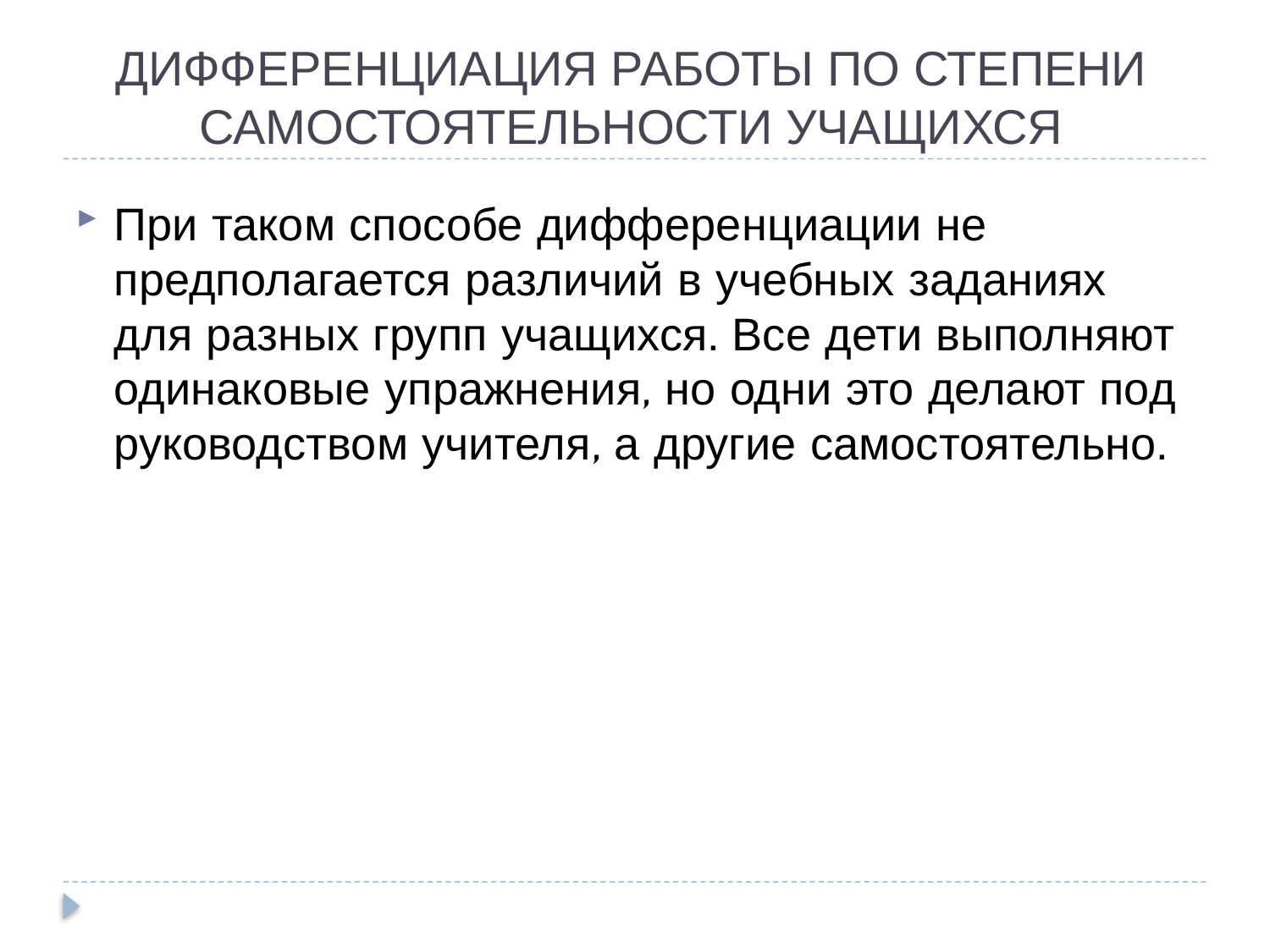

# ДИФФЕРЕНЦИАЦИЯ РАБОТЫ ПО СТЕПЕНИ САМОСТОЯТЕЛЬНОСТИ УЧАЩИХСЯ
При таком способе дифференциации не предполагается различий в учебных заданиях для разных групп учащихся. Все дети выполняют одинаковые упражнения, но одни это делают под руководством учителя, а другие самостоятельно.